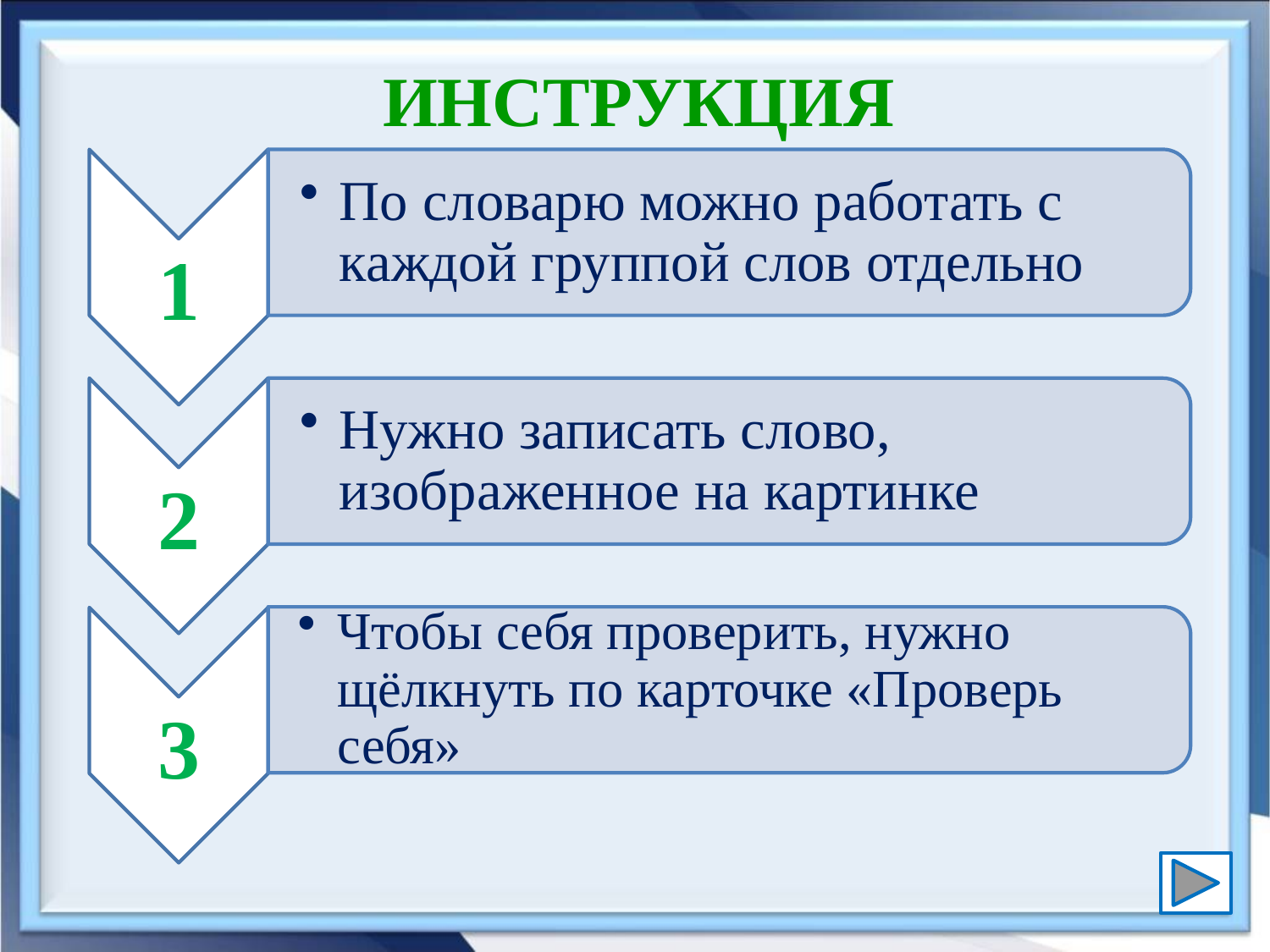

ИНСТРУКЦИЯ

1
По словарю можно работать с каждой группой слов отдельно

2
Нужно записать слово, изображенное на картинке

3
Чтобы себя проверить, нужно щёлкнуть по карточке «Проверь себя»